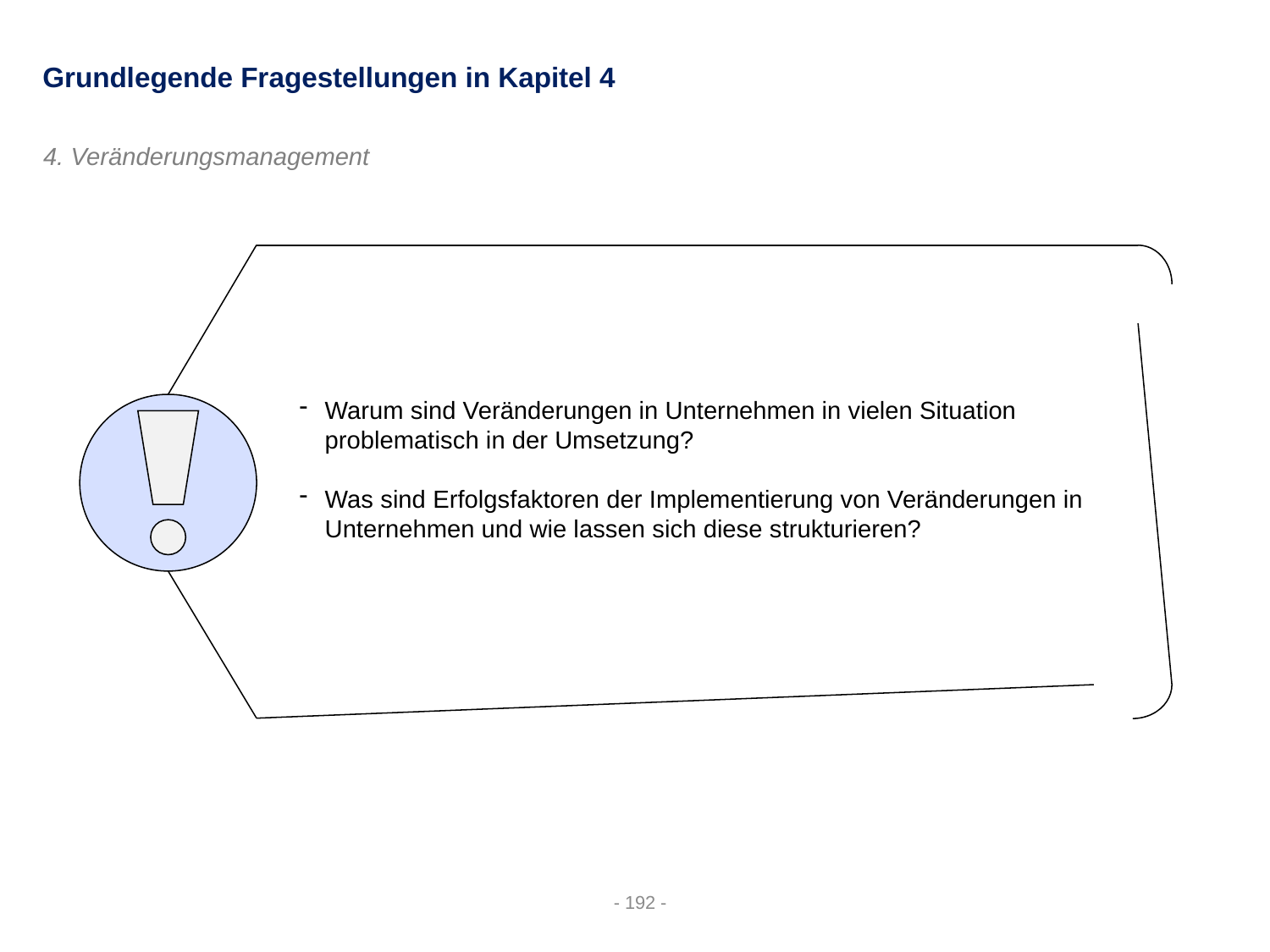

Grundlegende Fragestellungen in Kapitel 4
4. Veränderungsmanagement

Warum sind Veränderungen in Unternehmen in vielen Situation problematisch in der Umsetzung?

Was sind Erfolgsfaktoren der Implementierung von Veränderungen in Unternehmen und wie lassen sich diese strukturieren?

- 192 -